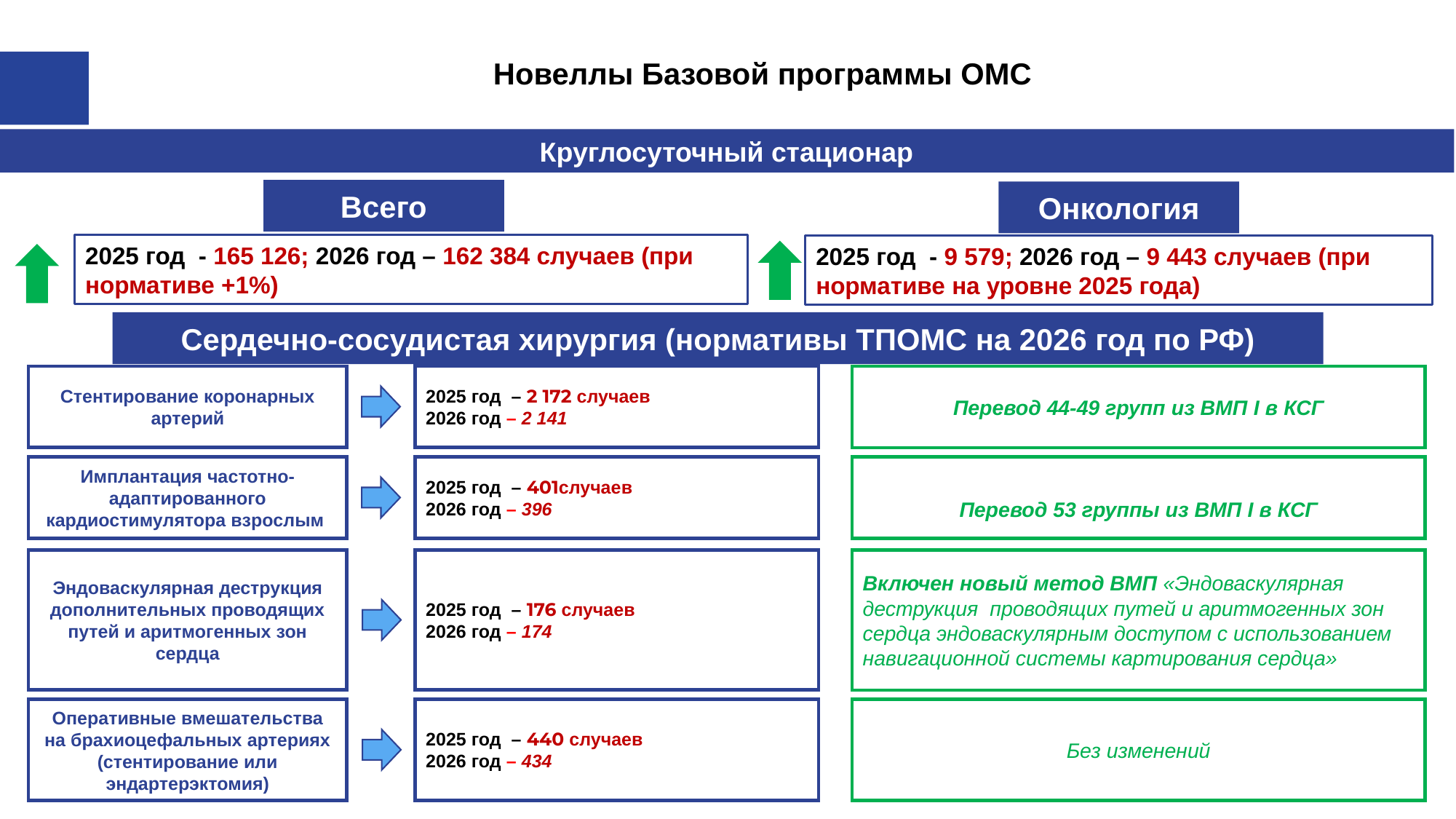

# Новеллы Базовой программы ОМС
Круглосуточный стационар
Всего
Онкология
2025 год  - 165 126; 2026 год – 162 384 случаев (при нормативе +1%)
2025 год  - 9 579; 2026 год – 9 443 случаев (при нормативе на уровне 2025 года)

Сердечно-сосудистая хирургия (нормативы ТПОМС на 2026 год по РФ)

2025 год  – 2 172 случаев
2026 год – 2 141

Стентирование коронарных артерий
Перевод 44-49 групп из ВМП I в КСГ

2025 год  – 401случаев
2026 год – 396
Имплантация частотно-адаптированного кардиостимулятора взрослым

Перевод 53 группы из ВМП I в КСГ

2025 год  – 176 случаев
2026 год – 174
Эндоваскулярная деструкция дополнительных проводящих путей и аритмогенных зон сердца
Включен новый метод ВМП «Эндоваскулярная деструкция  проводящих путей и аритмогенных зон сердца эндоваскулярным доступом с использованием  навигационной системы картирования сердца»

2025 год  – 440 случаев
2026 год – 434
Оперативные вмешательства на брахиоцефальных артериях (стентирование или эндартерэктомия)
Без изменений